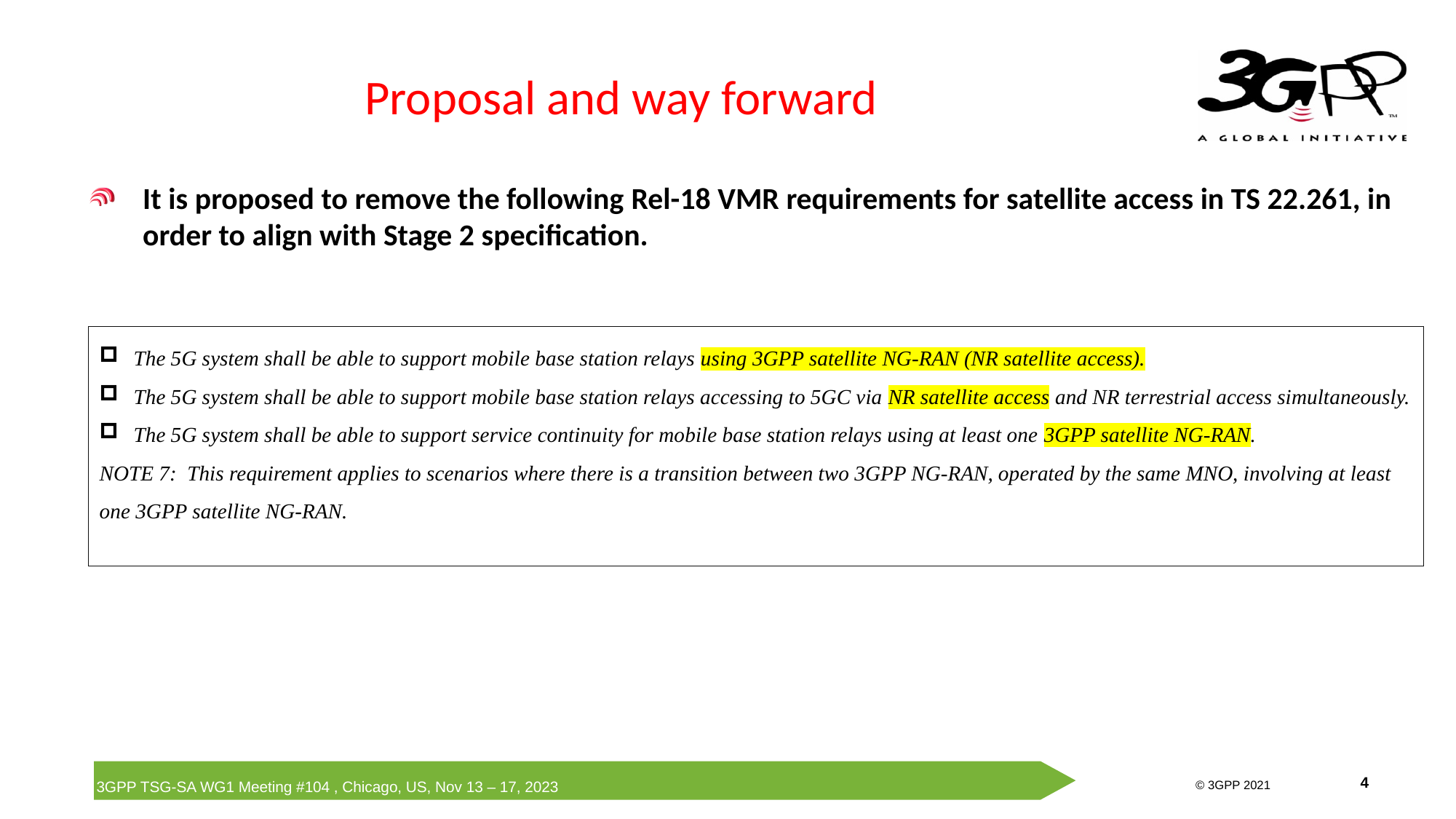

# Proposal and way forward
It is proposed to remove the following Rel-18 VMR requirements for satellite access in TS 22.261, in order to align with Stage 2 specification.
The 5G system shall be able to support mobile base station relays using 3GPP satellite NG-RAN (NR satellite access).
The 5G system shall be able to support mobile base station relays accessing to 5GC via NR satellite access and NR terrestrial access simultaneously.
The 5G system shall be able to support service continuity for mobile base station relays using at least one 3GPP satellite NG-RAN.
NOTE 7:  This requirement applies to scenarios where there is a transition between two 3GPP NG-RAN, operated by the same MNO, involving at least one 3GPP satellite NG-RAN.